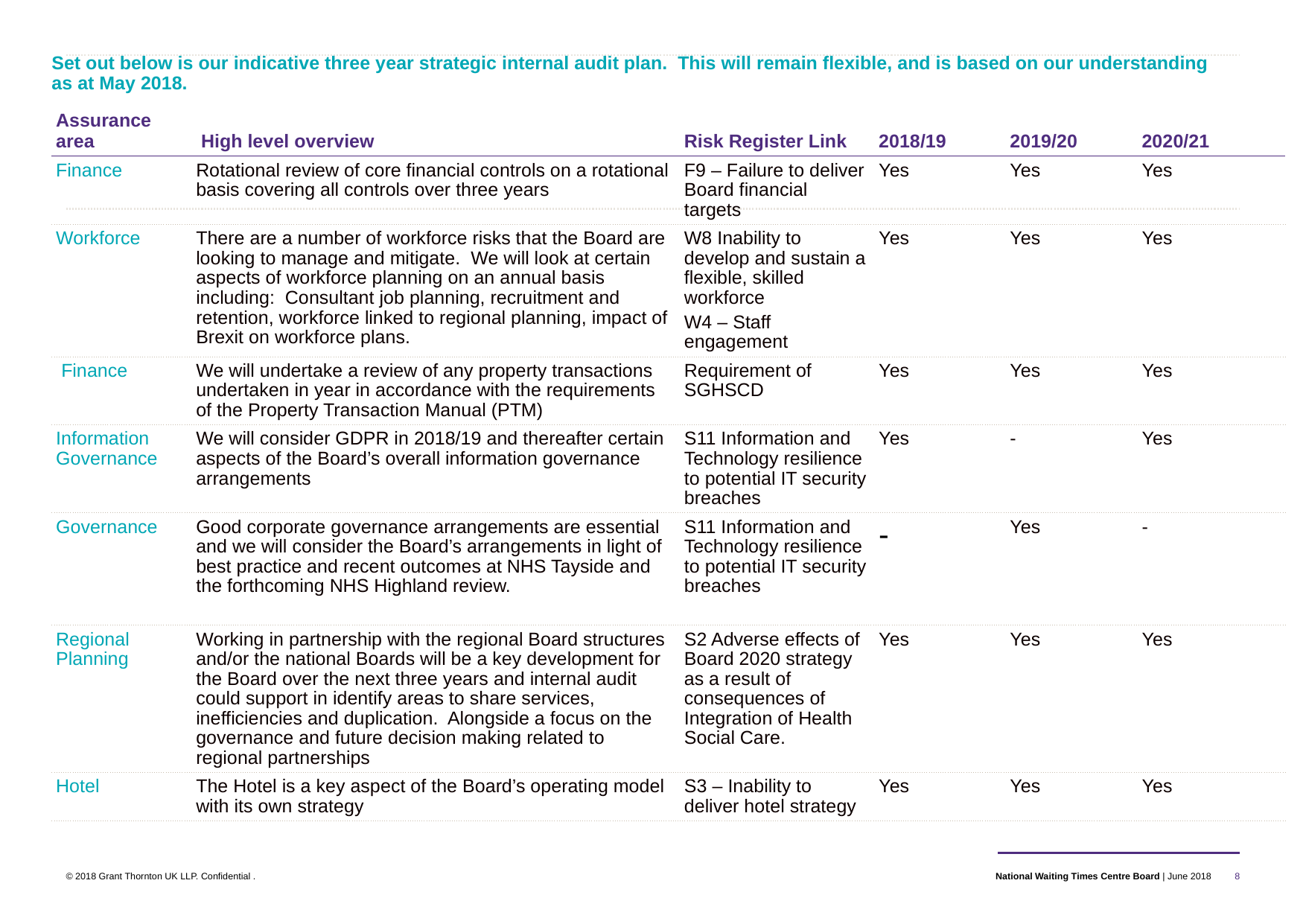

Set out below is our indicative three year strategic internal audit plan.  This will remain flexible, and is based on our understanding as at May 2018.
| Assurance area | High level overview | Risk Register Link | 2018/19 | 2019/20 | 2020/21 |
| --- | --- | --- | --- | --- | --- |
| Finance | Rotational review of core financial controls on a rotational basis covering all controls over three years | F9 – Failure to deliver Board financial targets | Yes | Yes | Yes |
| Workforce | There are a number of workforce risks that the Board are looking to manage and mitigate. We will look at certain aspects of workforce planning on an annual basis including: Consultant job planning, recruitment and retention, workforce linked to regional planning, impact of Brexit on workforce plans. | W8 Inability to develop and sustain a flexible, skilled workforce W4 – Staff engagement | Yes | Yes | Yes |
| Finance | We will undertake a review of any property transactions undertaken in year in accordance with the requirements of the Property Transaction Manual (PTM) | Requirement of SGHSCD | Yes | Yes | Yes |
| Information Governance | We will consider GDPR in 2018/19 and thereafter certain aspects of the Board’s overall information governance arrangements | S11 Information and Technology resilience to potential IT security breaches | Yes | - | Yes |
| Governance | Good corporate governance arrangements are essential and we will consider the Board’s arrangements in light of best practice and recent outcomes at NHS Tayside and the forthcoming NHS Highland review. | S11 Information and Technology resilience to potential IT security breaches | - | Yes | - |
| Regional Planning | Working in partnership with the regional Board structures and/or the national Boards will be a key development for the Board over the next three years and internal audit could support in identify areas to share services, inefficiencies and duplication. Alongside a focus on the governance and future decision making related to regional partnerships | S2 Adverse effects of Board 2020 strategy as a result of consequences of Integration of Health Social Care. | Yes | Yes | Yes |
| Hotel | The Hotel is a key aspect of the Board’s operating model with its own strategy | S3 – Inability to deliver hotel strategy | Yes | Yes | Yes |
8